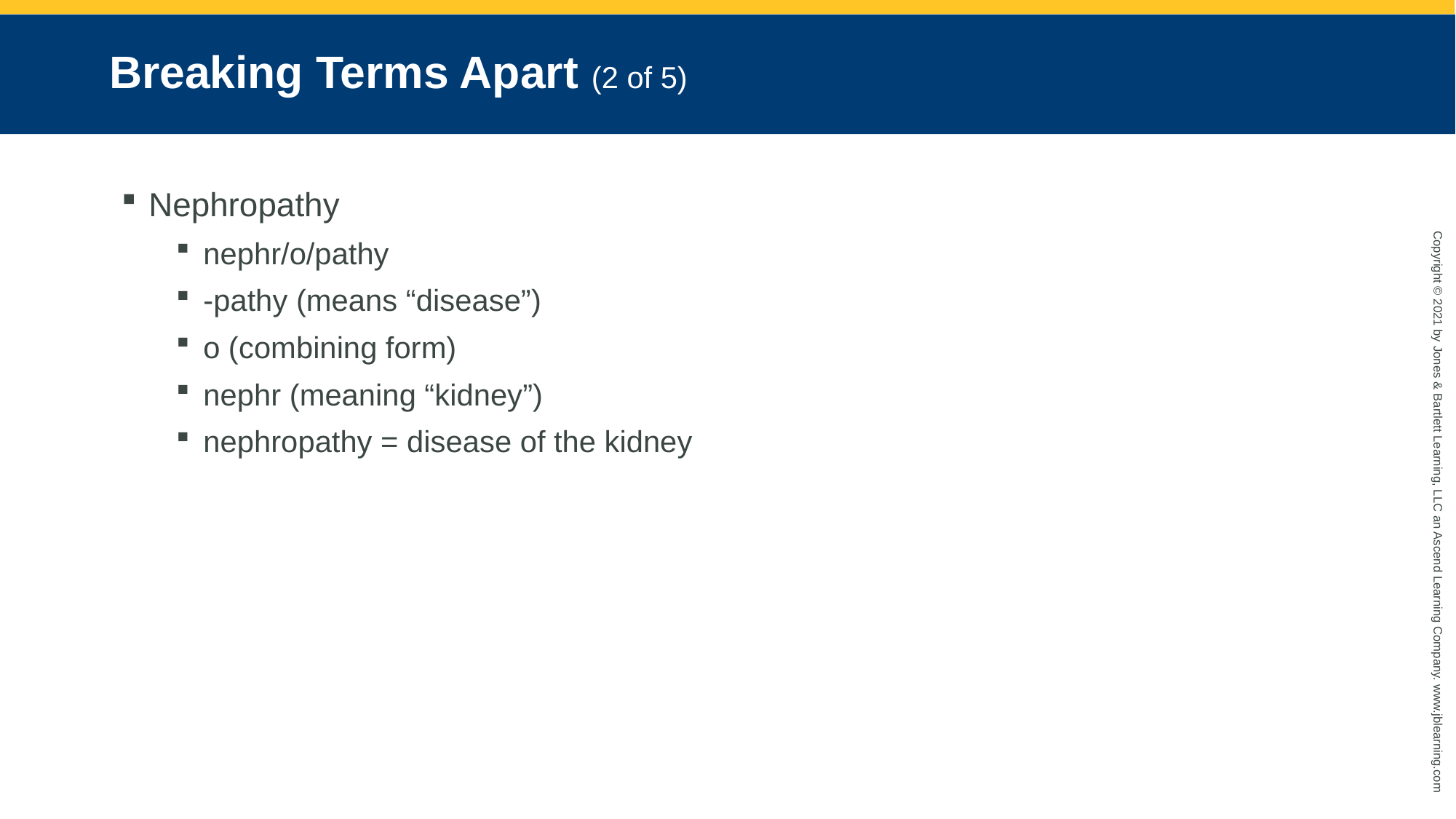

# Breaking Terms Apart (2 of 5)
Nephropathy
nephr/o/pathy
-pathy (means “disease”)
o (combining form)
nephr (meaning “kidney”)
nephropathy = disease of the kidney